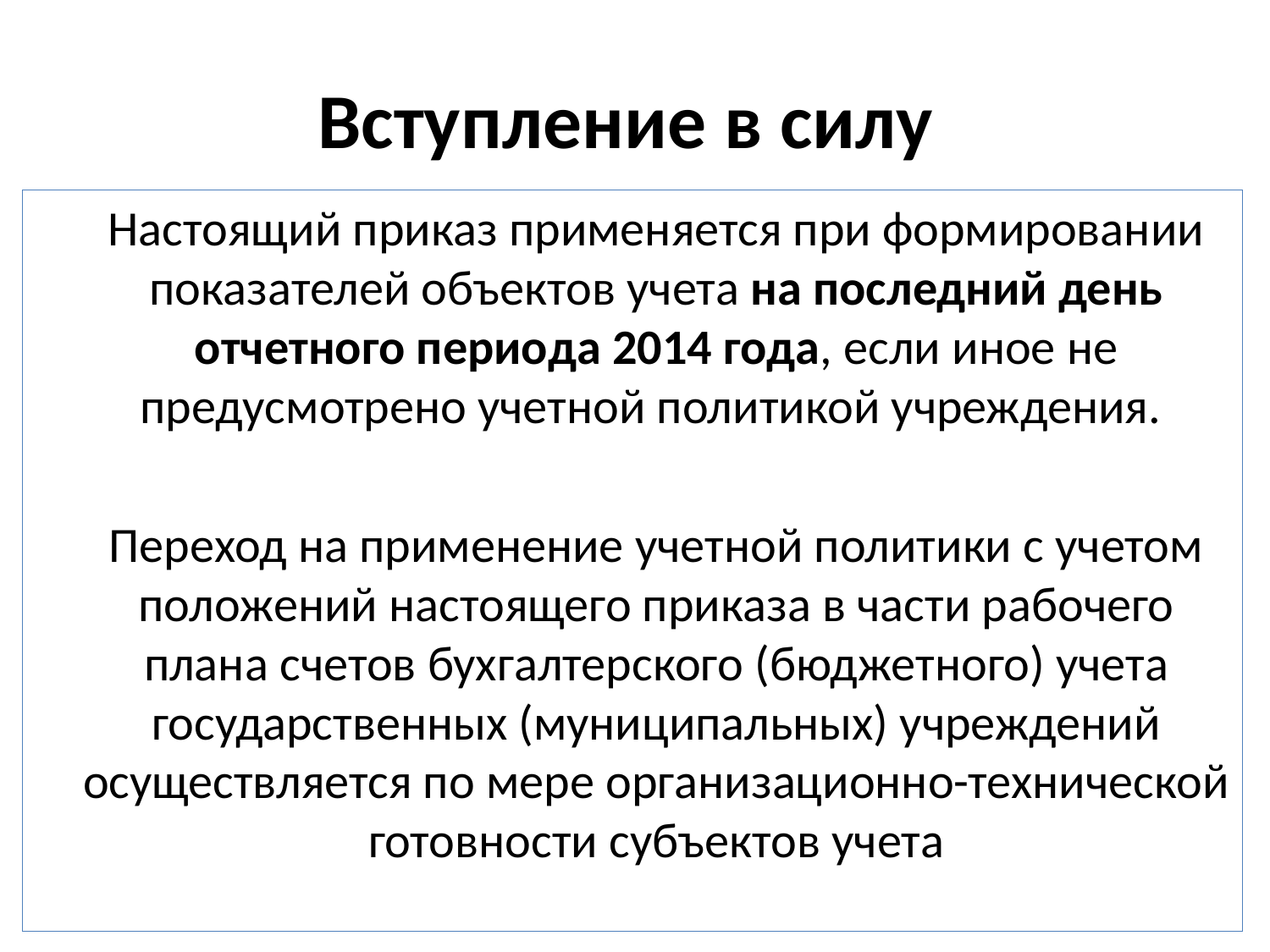

# Вступление в силу
Настоящий приказ применяется при формировании показателей объектов учета на последний день отчетного периода 2014 года, если иное не предусмотрено учетной политикой учреждения.

Переход на применение учетной политики с учетом положений настоящего приказа в части рабочего плана счетов бухгалтерского (бюджетного) учета государственных (муниципальных) учреждений осуществляется по мере организационно-технической готовности субъектов учета